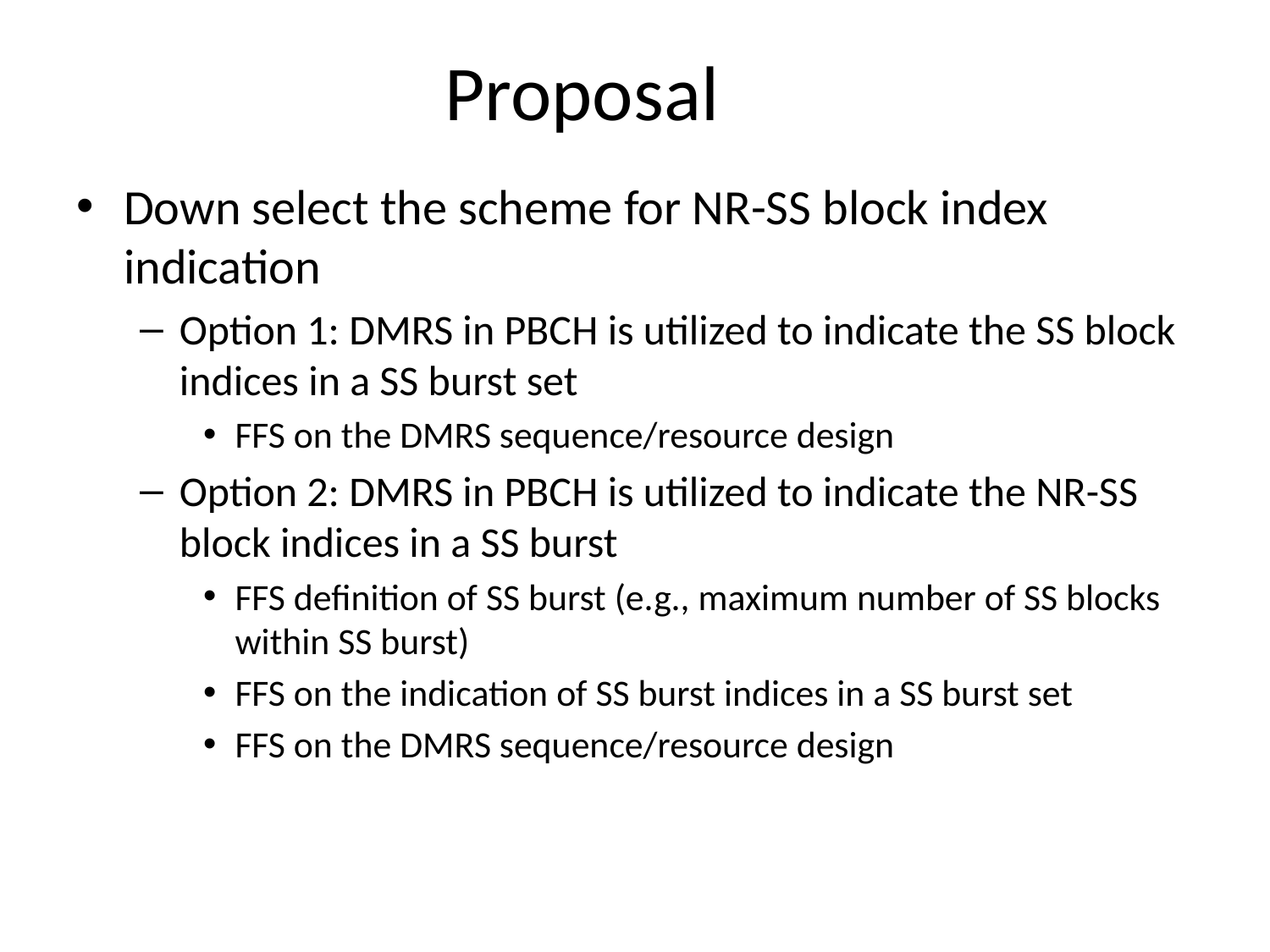

# Proposal
Down select the scheme for NR-SS block index indication
Option 1: DMRS in PBCH is utilized to indicate the SS block indices in a SS burst set
FFS on the DMRS sequence/resource design
Option 2: DMRS in PBCH is utilized to indicate the NR-SS block indices in a SS burst
FFS definition of SS burst (e.g., maximum number of SS blocks within SS burst)
FFS on the indication of SS burst indices in a SS burst set
FFS on the DMRS sequence/resource design